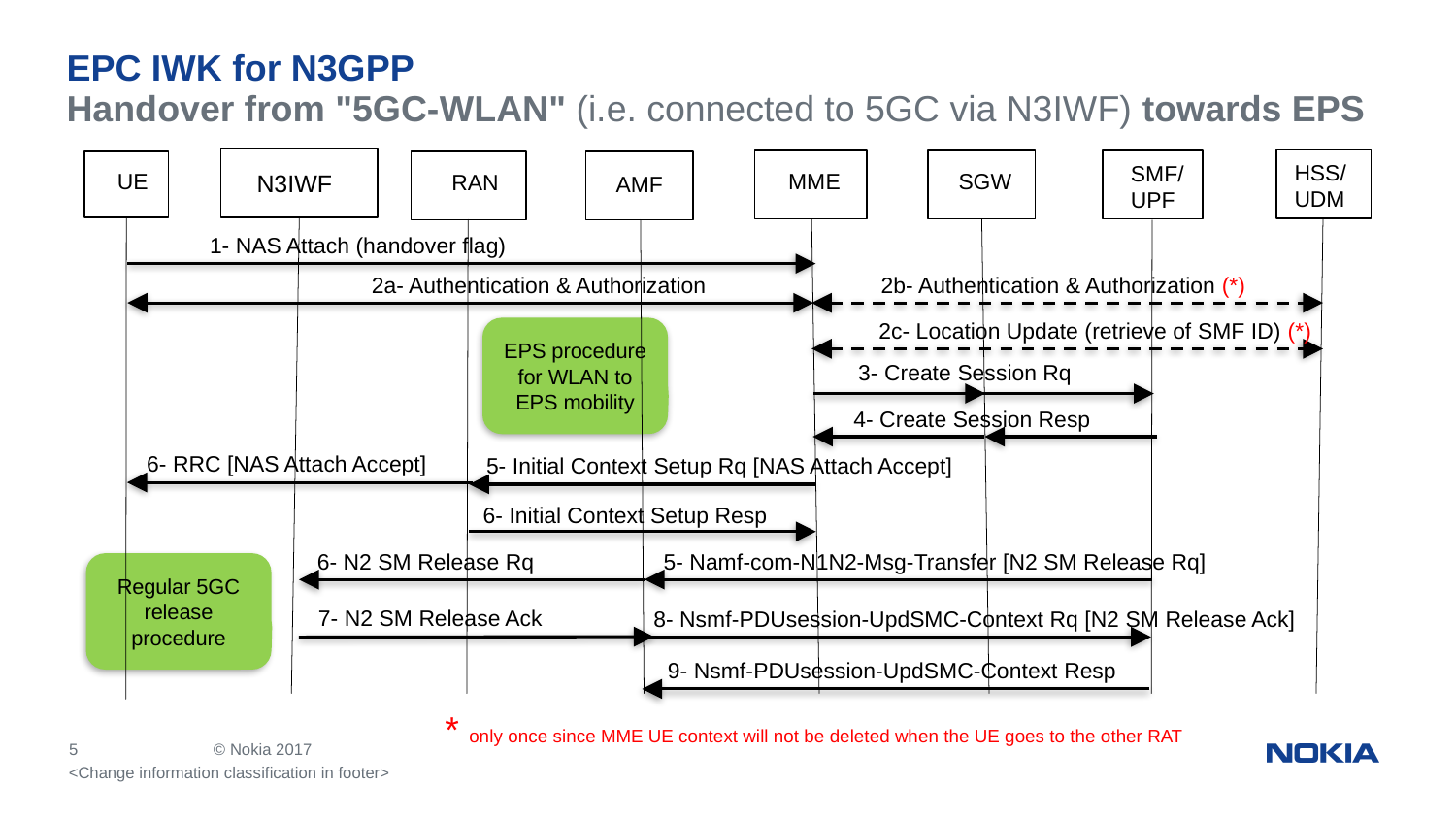

# EPC IWK for N3GPP
Handover from "5GC-WLAN" (i.e. connected to 5GC via N3IWF) towards EPS

HSS/UDM
SMF/
UPF

N3IWF
UE
MME
SGW
RAN
AMF

1- NAS Attach (handover flag)
2b- Authentication & Authorization (*)
2a- Authentication & Authorization
2c- Location Update (retrieve of SMF ID) (*)
EPS procedure for WLAN to EPS mobility
3- Create Session Rq

4- Create Session Resp
6- RRC [NAS Attach Accept]
5- Initial Context Setup Rq [NAS Attach Accept]
6- Initial Context Setup Resp
5- Namf-com-N1N2-Msg-Transfer [N2 SM Release Rq]
6- N2 SM Release Rq
Regular 5GC release procedure
7- N2 SM Release Ack
8- Nsmf-PDUsession-UpdSMC-Context Rq [N2 SM Release Ack]
9- Nsmf-PDUsession-UpdSMC-Context Resp
* only once since MME UE context will not be deleted when the UE goes to the other RAT
<Change information classification in footer>